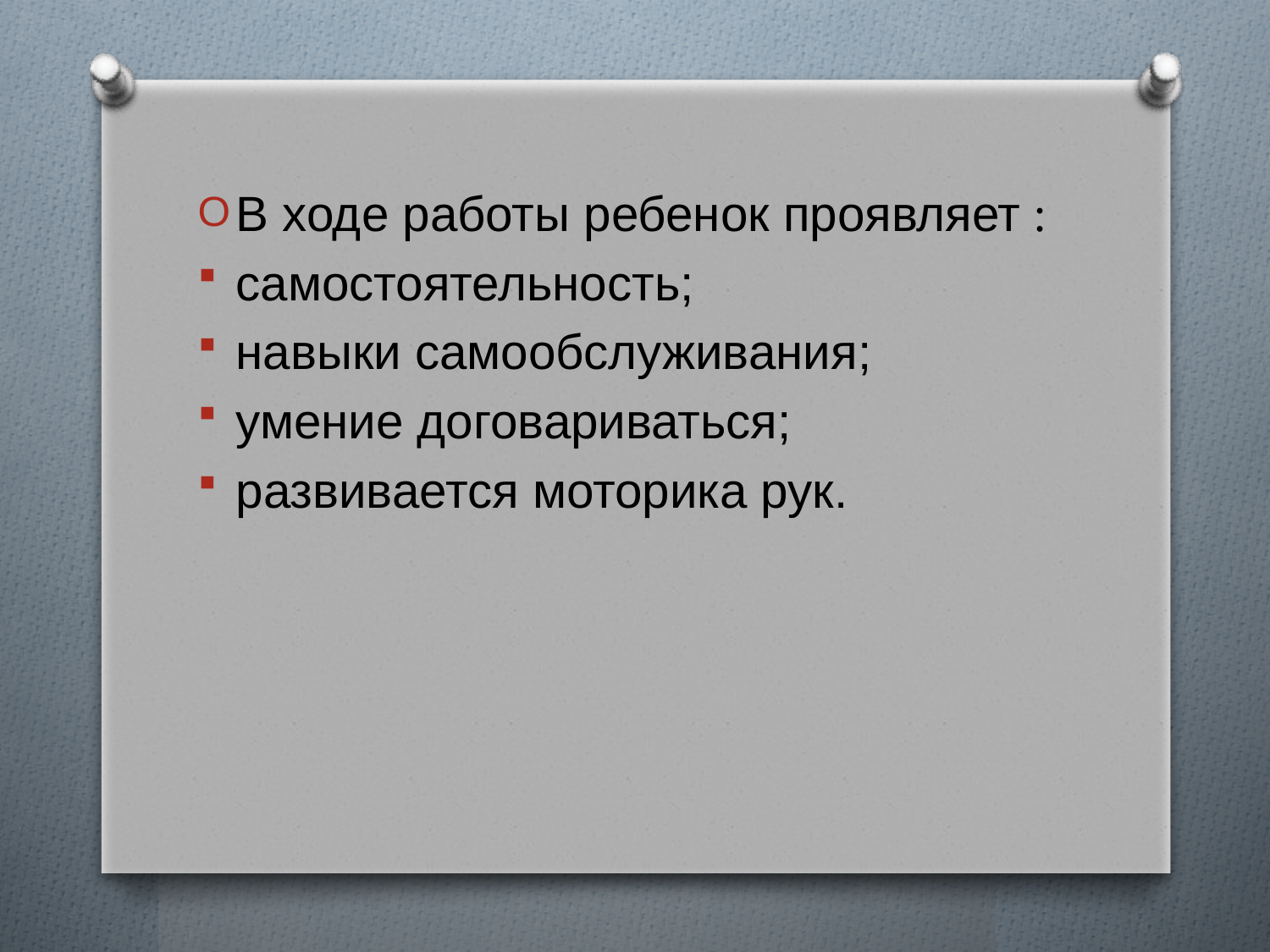

#
В ходе работы ребенок проявляет :
самостоятельность;
навыки самообслуживания;
умение договариваться;
развивается моторика рук.